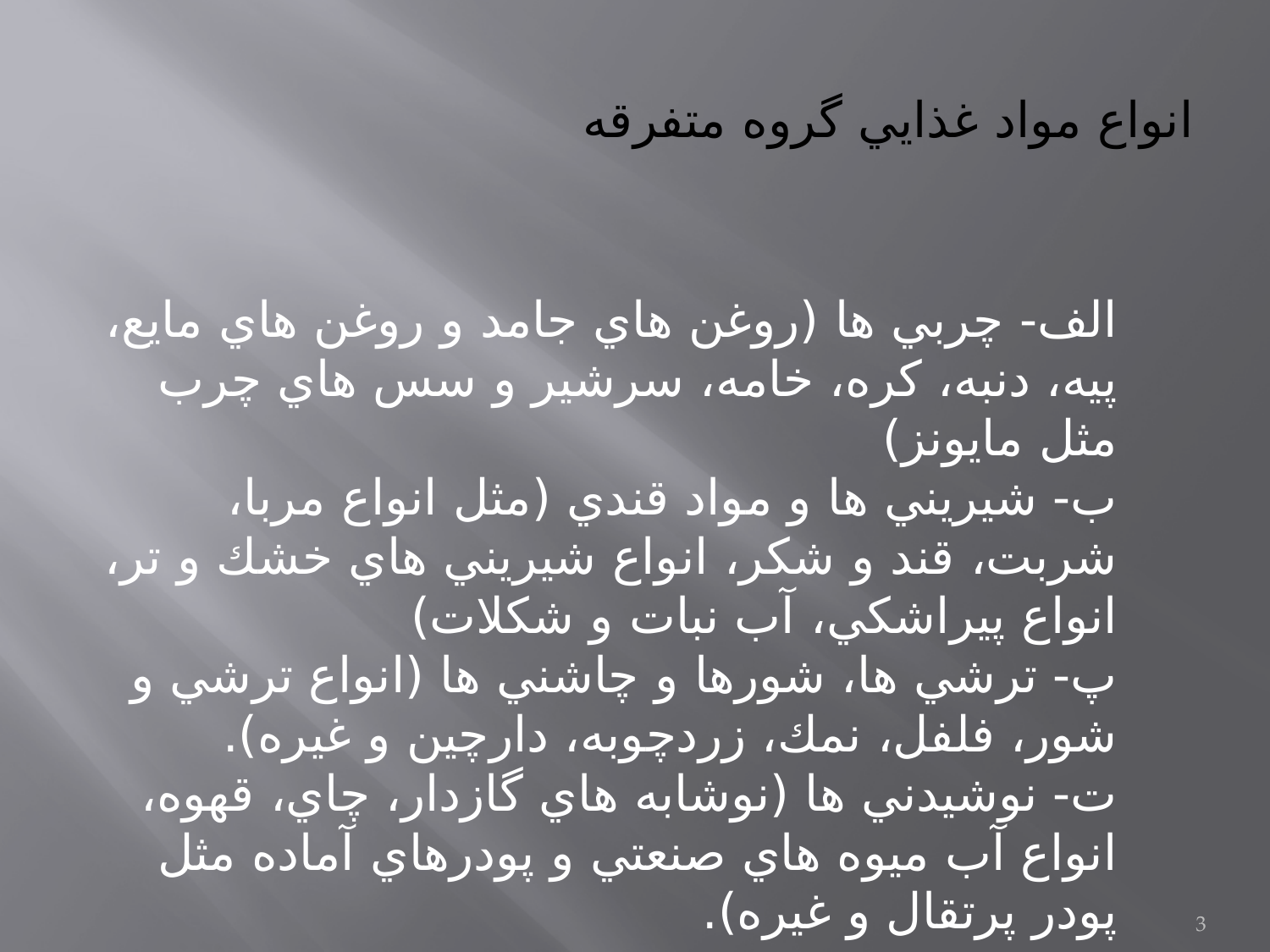

# انواع مواد غذايي گروه متفرقه
الف- چربي ها (روغن هاي جامد و روغن هاي مايع، پيه، دنبه، كره، خامه، سرشير و سس هاي چرب مثل مايونز)
ب- شيريني ها و مواد قندي (مثل انواع مربا، شربت، قند و شكر، انواع شيريني هاي خشك و تر، انواع پيراشكي، آب نبات و شكلات)
پ- ترشي ها، شورها و چاشني ها (انواع ترشي و شور، فلفل، نمك، زردچوبه، دارچين و غيره).
ت- نوشيدني ها (نوشابه هاي گازدار، چاي، قهوه، انواع آب ميوه هاي صنعتي و پودرهاي آماده مثل پودر پرتقال و غيره).
3